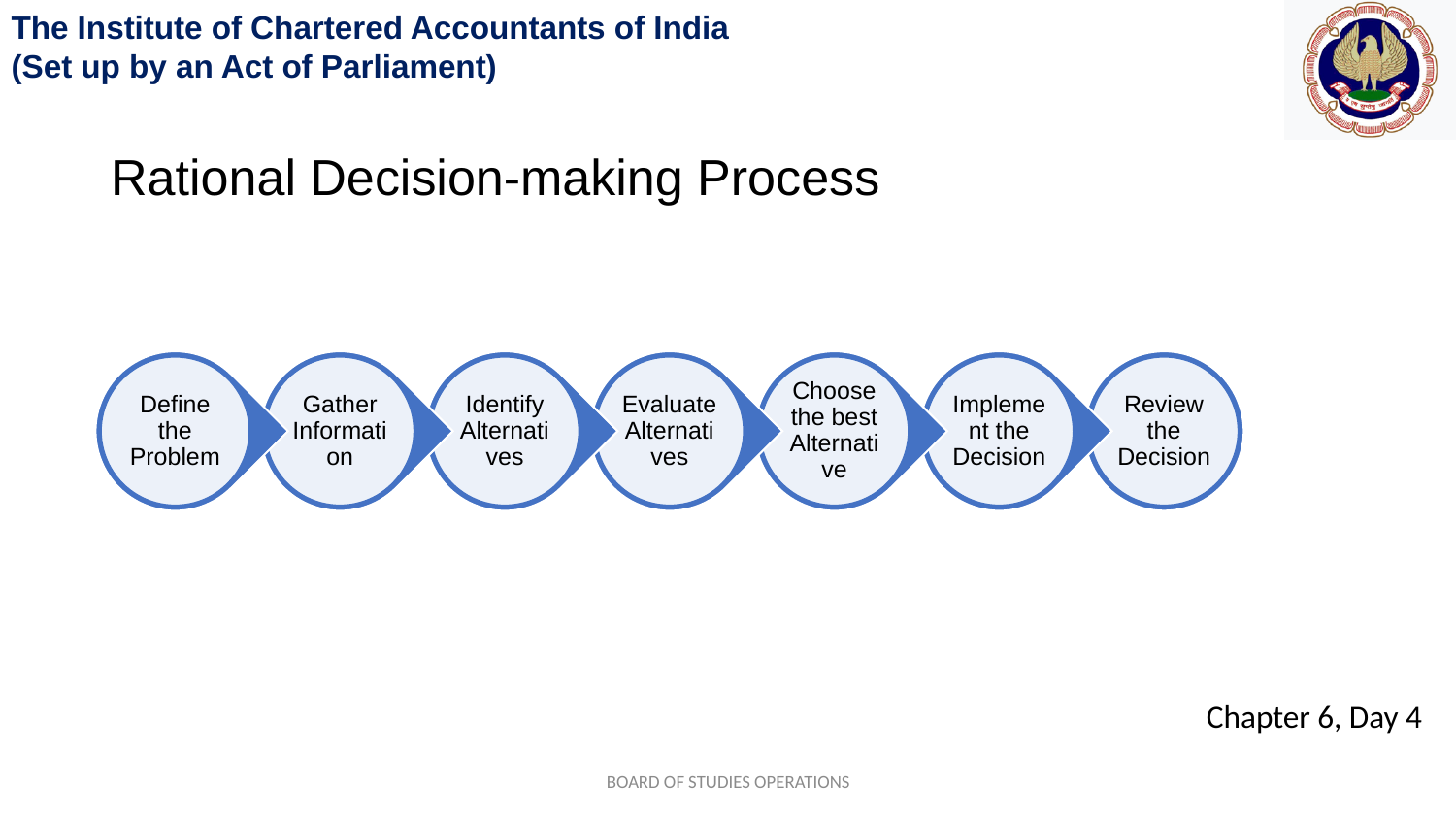

Review the Decision
Implement the Decision
Choose the best Alternative
Evaluate Alternatives
Identify Alternatives
Gather Information
Define the Problem
Rational Decision-making Process
BOARD OF STUDIES OPERATIONS